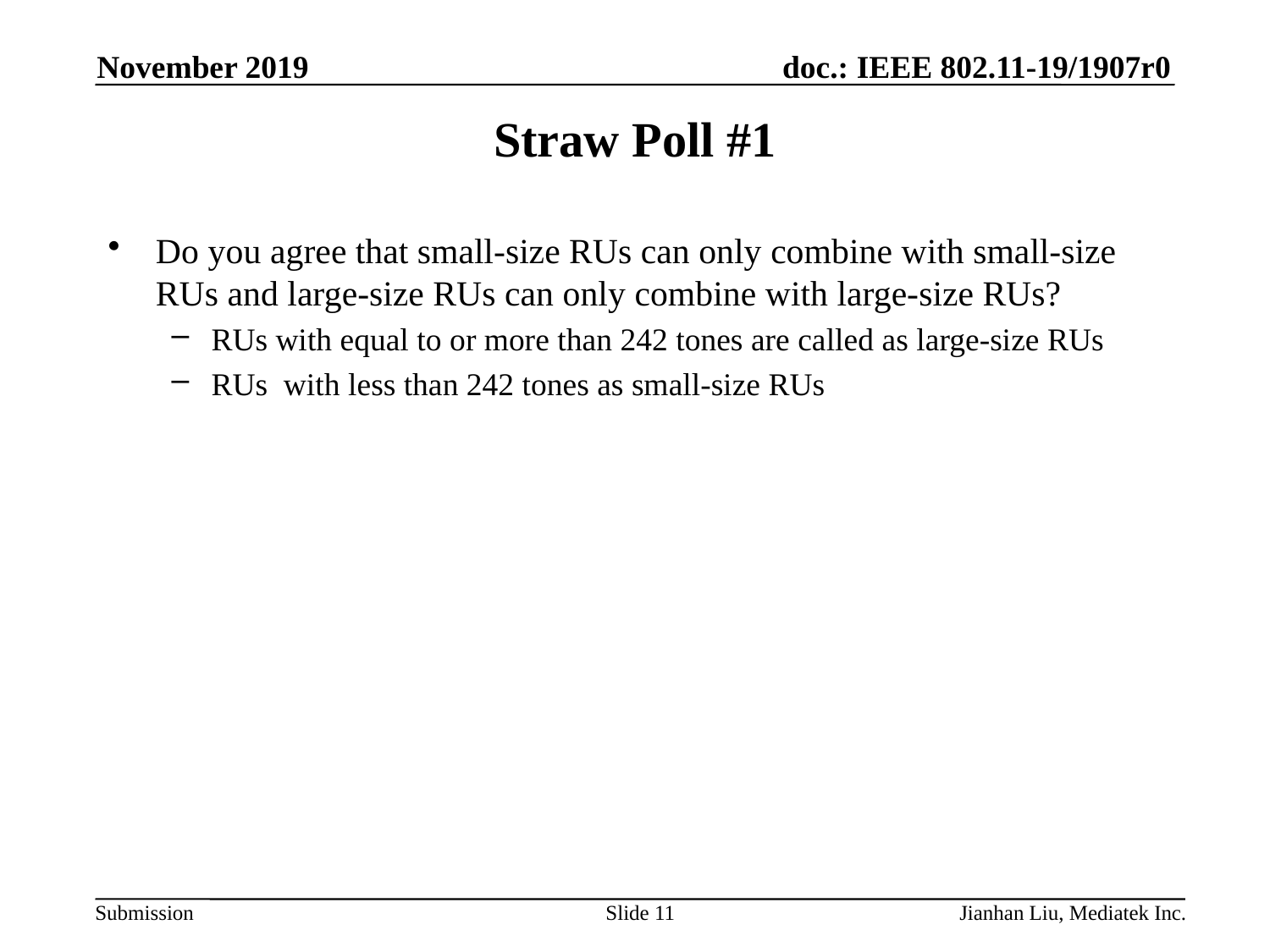

November 2019
# Straw Poll #1
Do you agree that small-size RUs can only combine with small-size RUs and large-size RUs can only combine with large-size RUs?
RUs with equal to or more than 242 tones are called as large-size RUs
RUs  with less than 242 tones as small-size RUs

Slide 11
Jianhan Liu, Mediatek Inc.